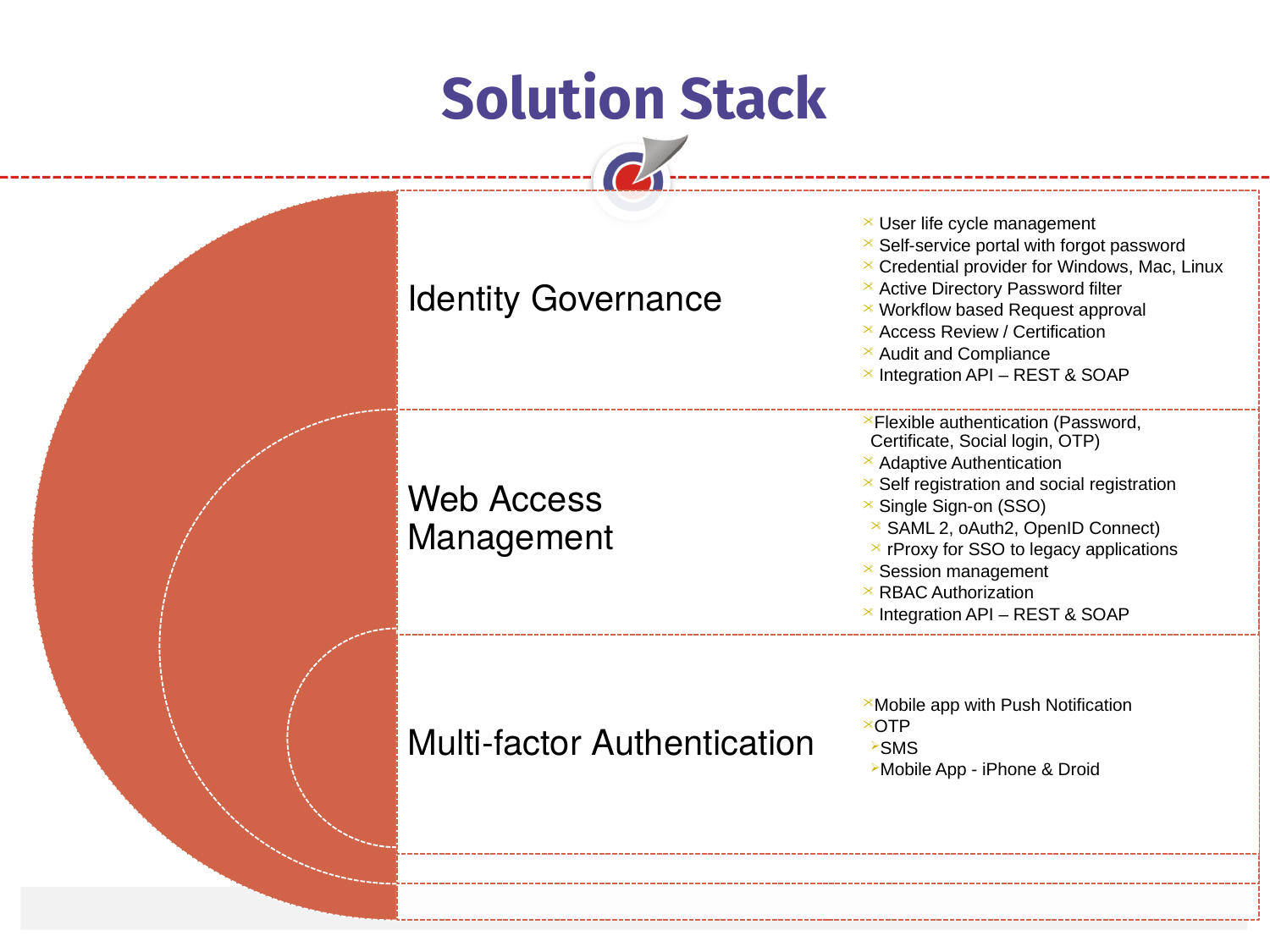

# Solution Stack
Identity Governance
Web Access Management
Multi-factor Authentication
 User life cycle management
 Self-service portal with forgot password
 Credential provider for Windows, Mac, Linux
 Active Directory Password filter
 Workflow based Request approval
 Access Review / Certification
 Audit and Compliance
 Integration API – REST & SOAP
Flexible authentication (Password, Certificate, Social login, OTP)
 Adaptive Authentication
 Self registration and social registration
 Single Sign-on (SSO)
 SAML 2, oAuth2, OpenID Connect)
 rProxy for SSO to legacy applications
 Session management
 RBAC Authorization
 Integration API – REST & SOAP
Mobile app with Push Notification
OTP
SMS
Mobile App - iPhone & Droid